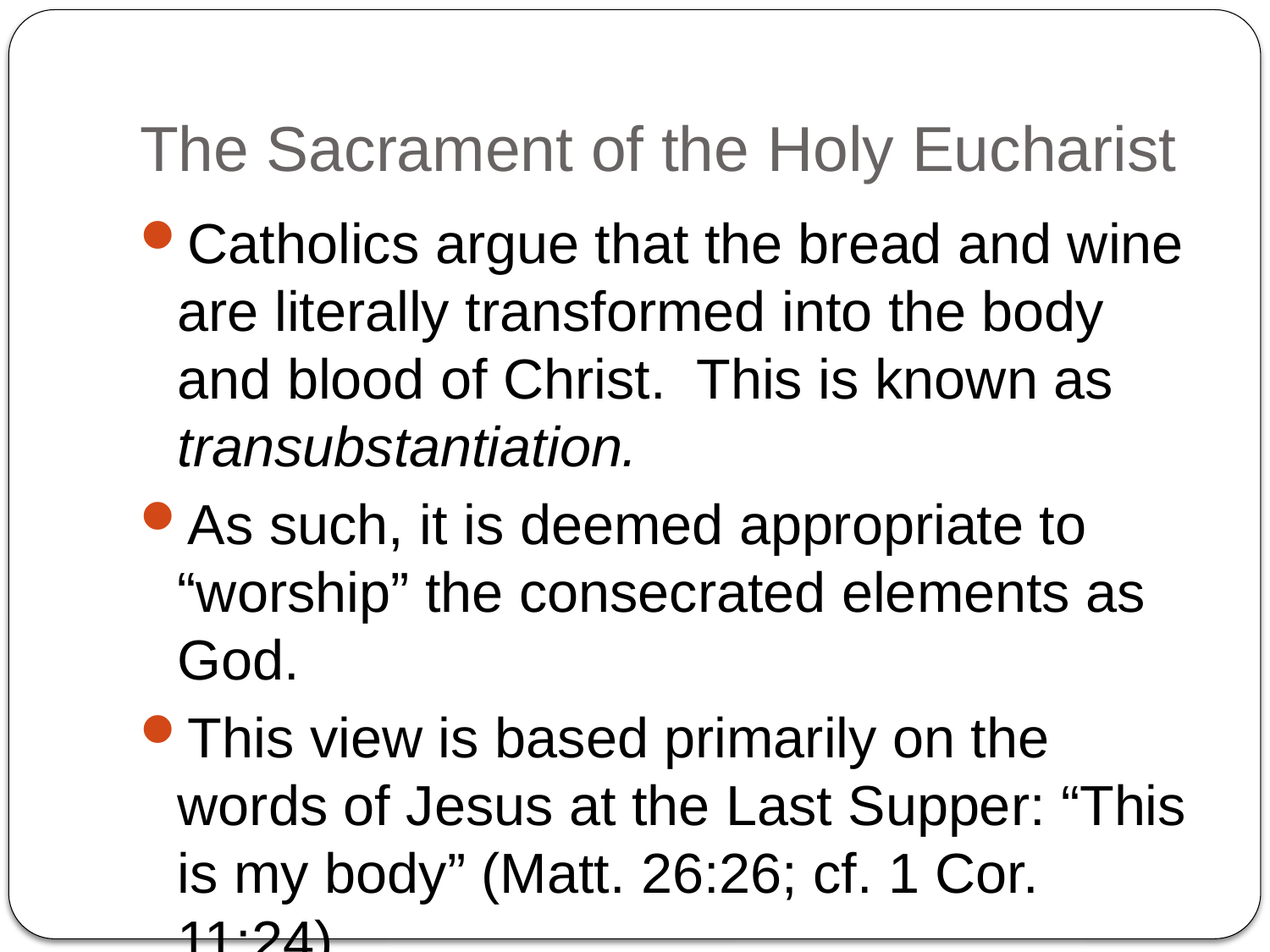

# The Sacrament of the Holy Eucharist
Catholics argue that the bread and wine are literally transformed into the body and blood of Christ.  This is known as transubstantiation.
As such, it is deemed appropriate to “worship” the consecrated elements as God.
This view is based primarily on the words of Jesus at the Last Supper: “This is my body” (Matt. 26:26; cf. 1 Cor. 11:24).